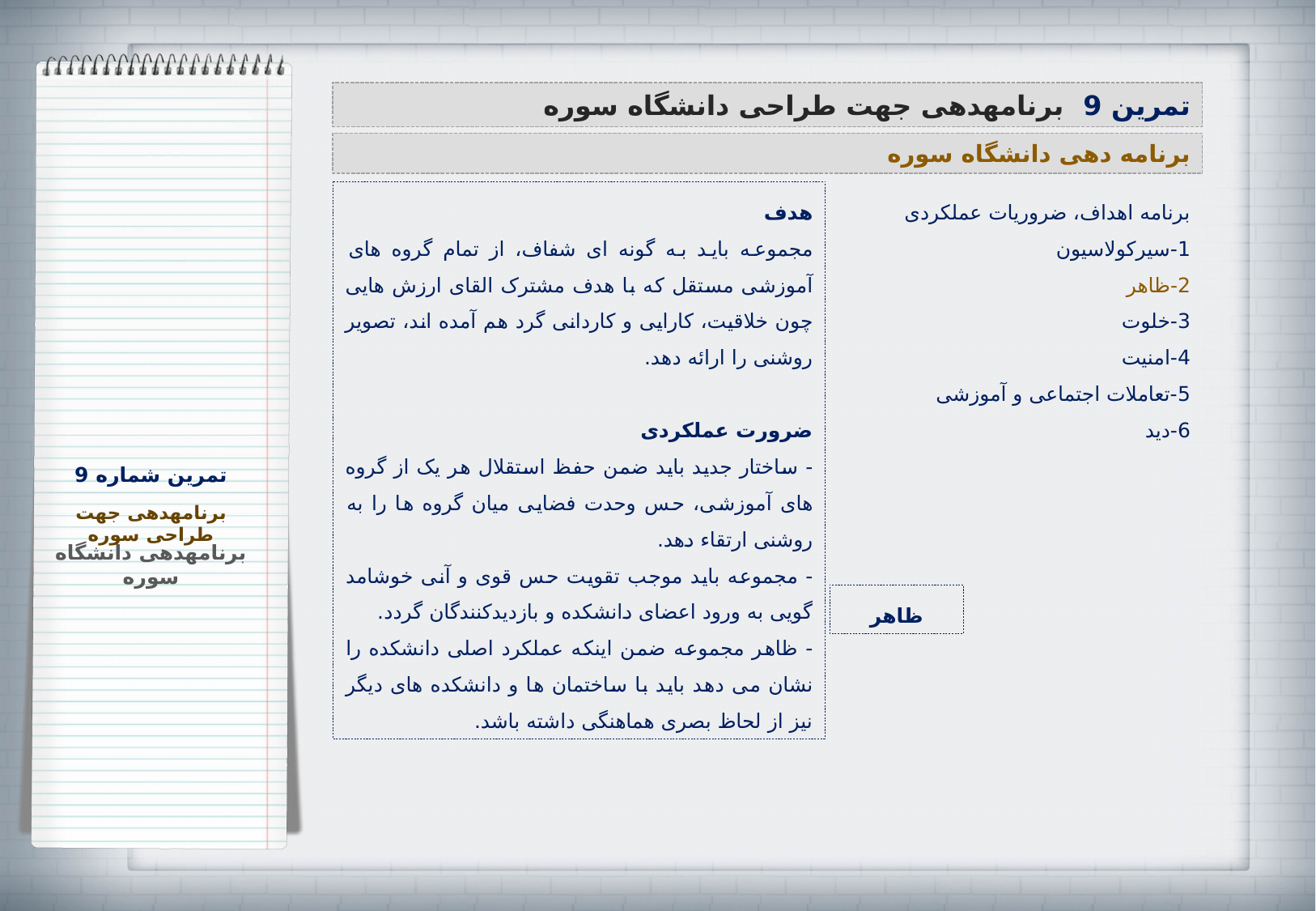

تمرین 9  برنامه‏دهی جهت طراحی دانشگاه سوره
برنامه دهی دانشگاه سوره
برنامه اهداف، ضروریات عملکردی
1-سیرکولاسیون
2-ظاهر
3-خلوت
4-امنیت
5-تعاملات اجتماعی و آموزشی
6-دید
هدف
مجموعه باید به گونه ای شفاف، از تمام گروه های آموزشی مستقل که با هدف مشترک القای ارزش هایی چون خلاقیت، کارایی و کاردانی گرد هم آمده اند، تصویر روشنی را ارائه دهد.

ضرورت عملکردی
- ساختار جدید باید ضمن حفظ استقلال هر یک از گروه های آموزشی، حس وحدت فضایی میان گروه ها را به روشنی ارتقاء دهد.
- مجموعه باید موجب تقویت حس قوی و آنی خوشامد گویی به ورود اعضای دانشکده و بازدیدکنندگان گردد.
- ظاهر مجموعه ضمن اینکه عملکرد اصلی دانشکده را نشان می دهد باید با ساختمان ها و دانشکده های دیگر نیز از لحاظ بصری هماهنگی داشته باشد.
تمرین شماره 9
برنامه‏دهی جهت طراحی سوره
برنامه‏دهی دانشگاه سوره
ظاهر